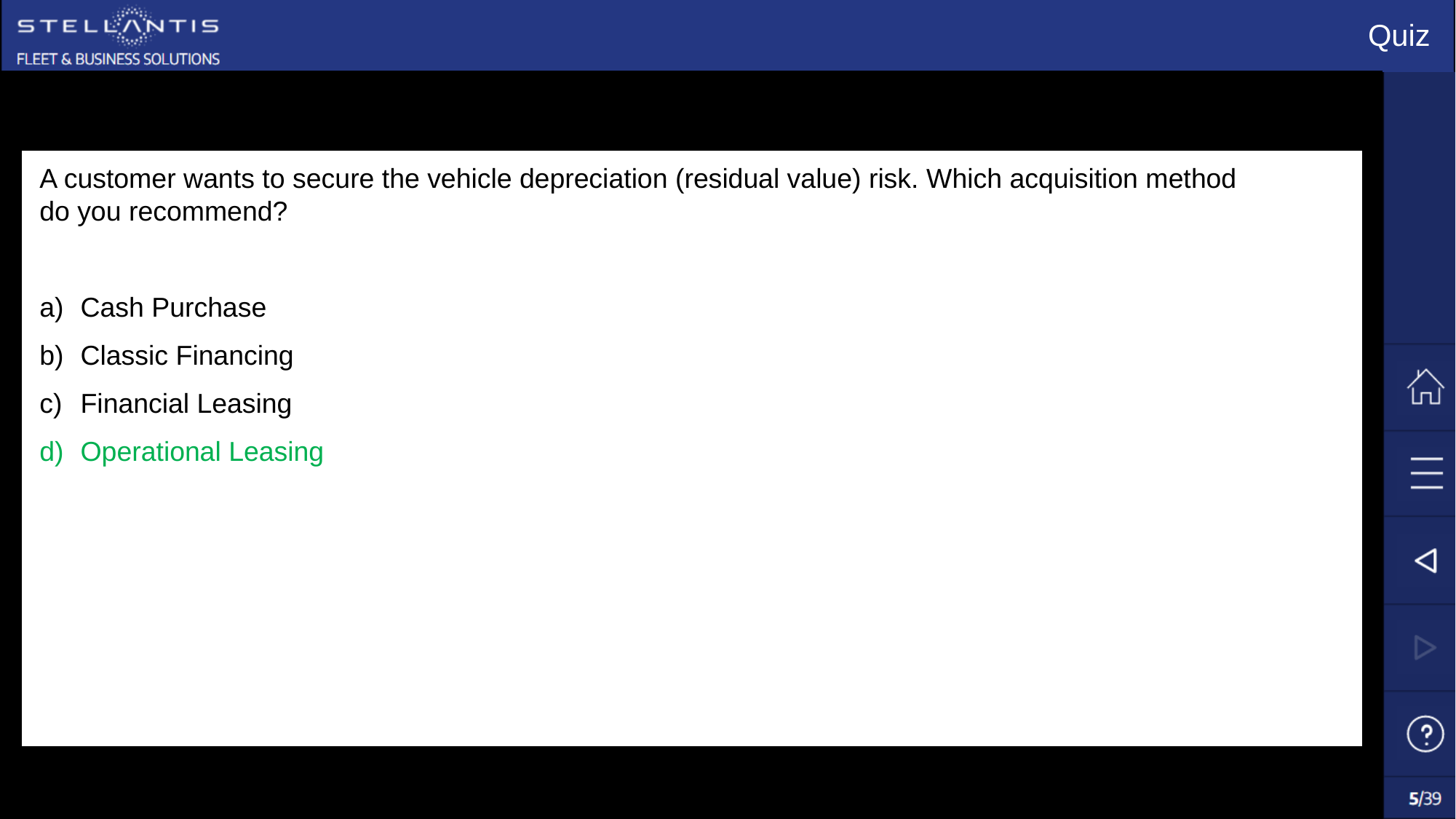

# Quiz
A customer wants to secure the vehicle depreciation (residual value) risk. Which acquisition method do you recommend?

Cash Purchase
Classic Financing
Financial Leasing
Operational Leasing